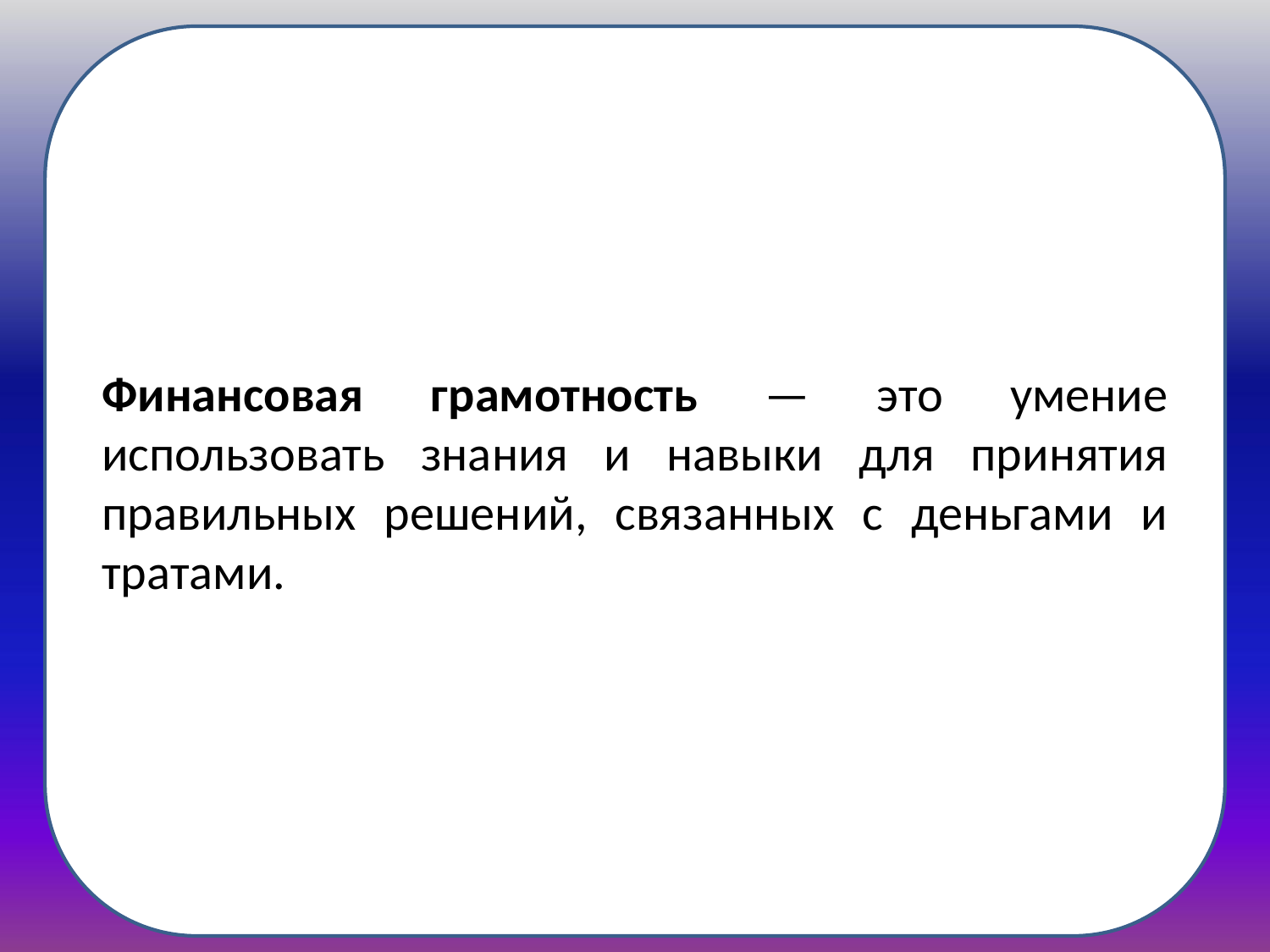

Финансовая грамотность — это умение использовать знания и навыки для принятия правильных решений, связанных с деньгами и тратами.
#